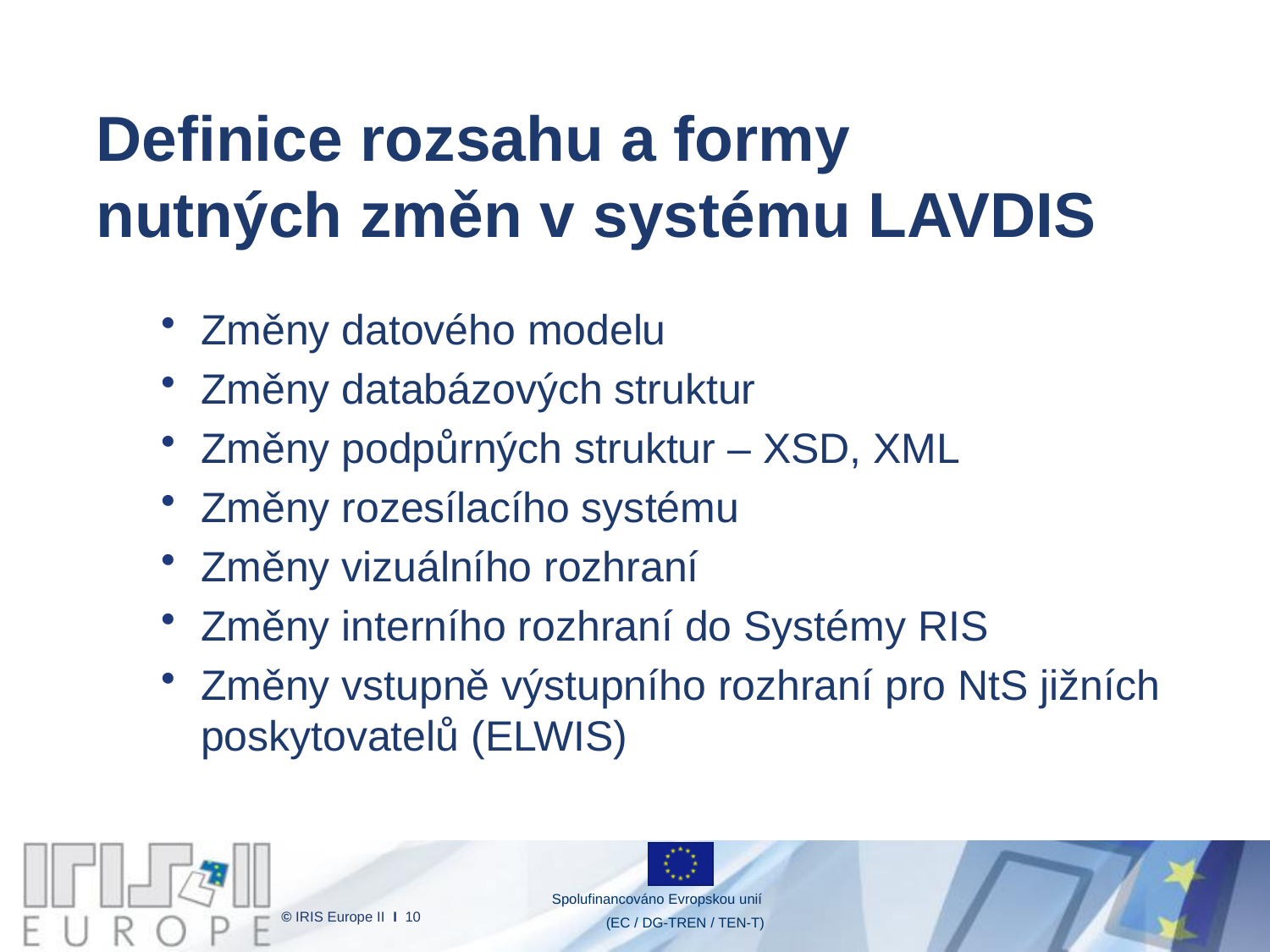

# Definice rozsahu a formy nutných změn v systému LAVDIS
Změny datového modelu
Změny databázových struktur
Změny podpůrných struktur – XSD, XML
Změny rozesílacího systému
Změny vizuálního rozhraní
Změny interního rozhraní do Systémy RIS
Změny vstupně výstupního rozhraní pro NtS jižních poskytovatelů (ELWIS)